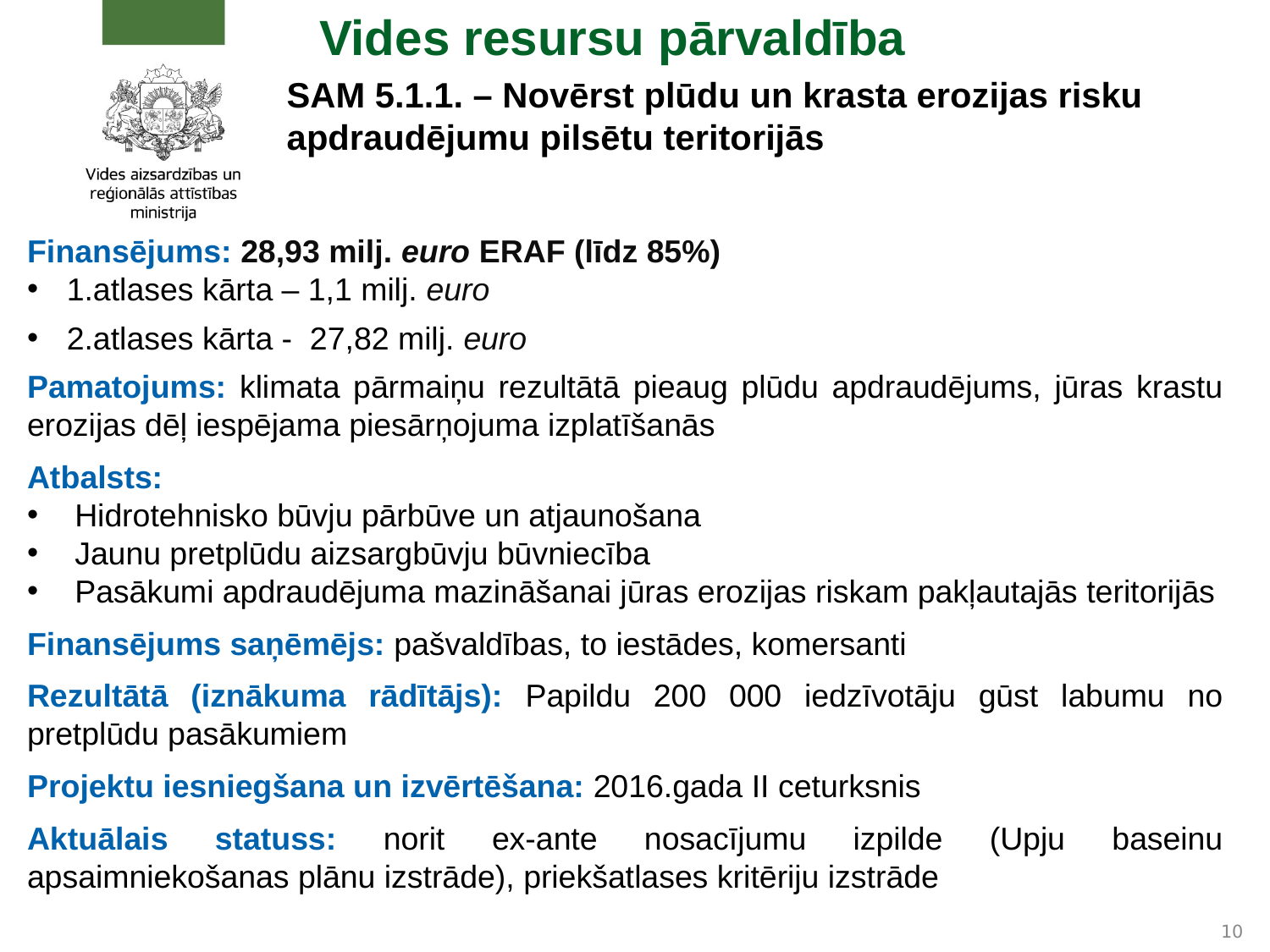

Vides resursu pārvaldība

SAM 5.1.1. – Novērst plūdu un krasta erozijas risku apdraudējumu pilsētu teritorijās
Finansējums: 28,93 milj. euro ERAF (līdz 85%)
1.atlases kārta – 1,1 milj. euro
2.atlases kārta -  27,82 milj. euro
Pamatojums: klimata pārmaiņu rezultātā pieaug plūdu apdraudējums, jūras krastu erozijas dēļ iespējama piesārņojuma izplatīšanās
Atbalsts:
Hidrotehnisko būvju pārbūve un atjaunošana
Jaunu pretplūdu aizsargbūvju būvniecība
Pasākumi apdraudējuma mazināšanai jūras erozijas riskam pakļautajās teritorijās
Finansējums saņēmējs: pašvaldības, to iestādes, komersanti
Rezultātā (iznākuma rādītājs): Papildu 200 000 iedzīvotāju gūst labumu no pretplūdu pasākumiem
Projektu iesniegšana un izvērtēšana: 2016.gada II ceturksnis
Aktuālais statuss: norit ex-ante nosacījumu izpilde (Upju baseinu apsaimniekošanas plānu izstrāde), priekšatlases kritēriju izstrāde

10